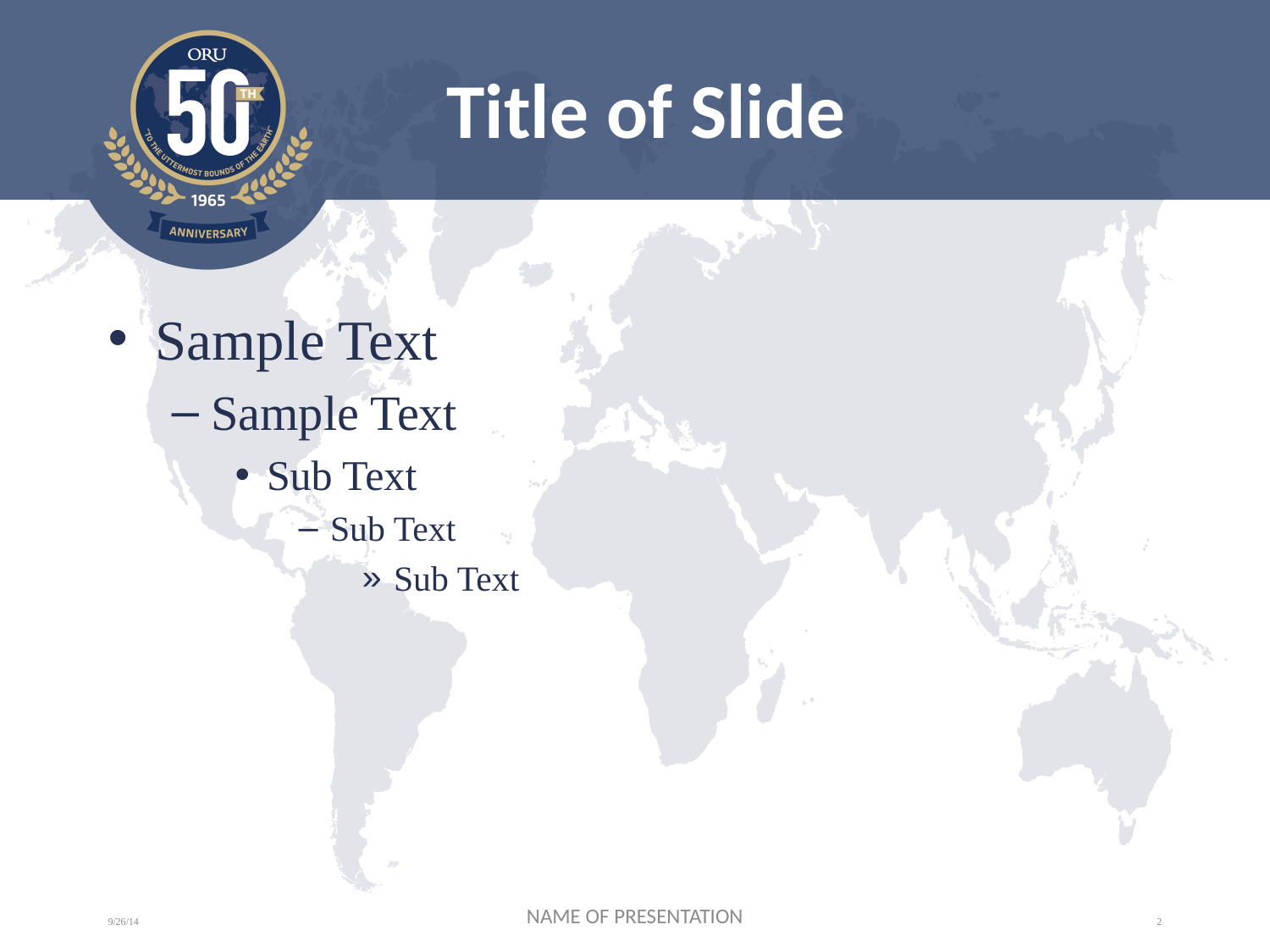

# Title of Slide
Sample Text
Sample Text
Sub Text
Sub Text
Sub Text

9/26/14
NAME OF PRESENTATION
2